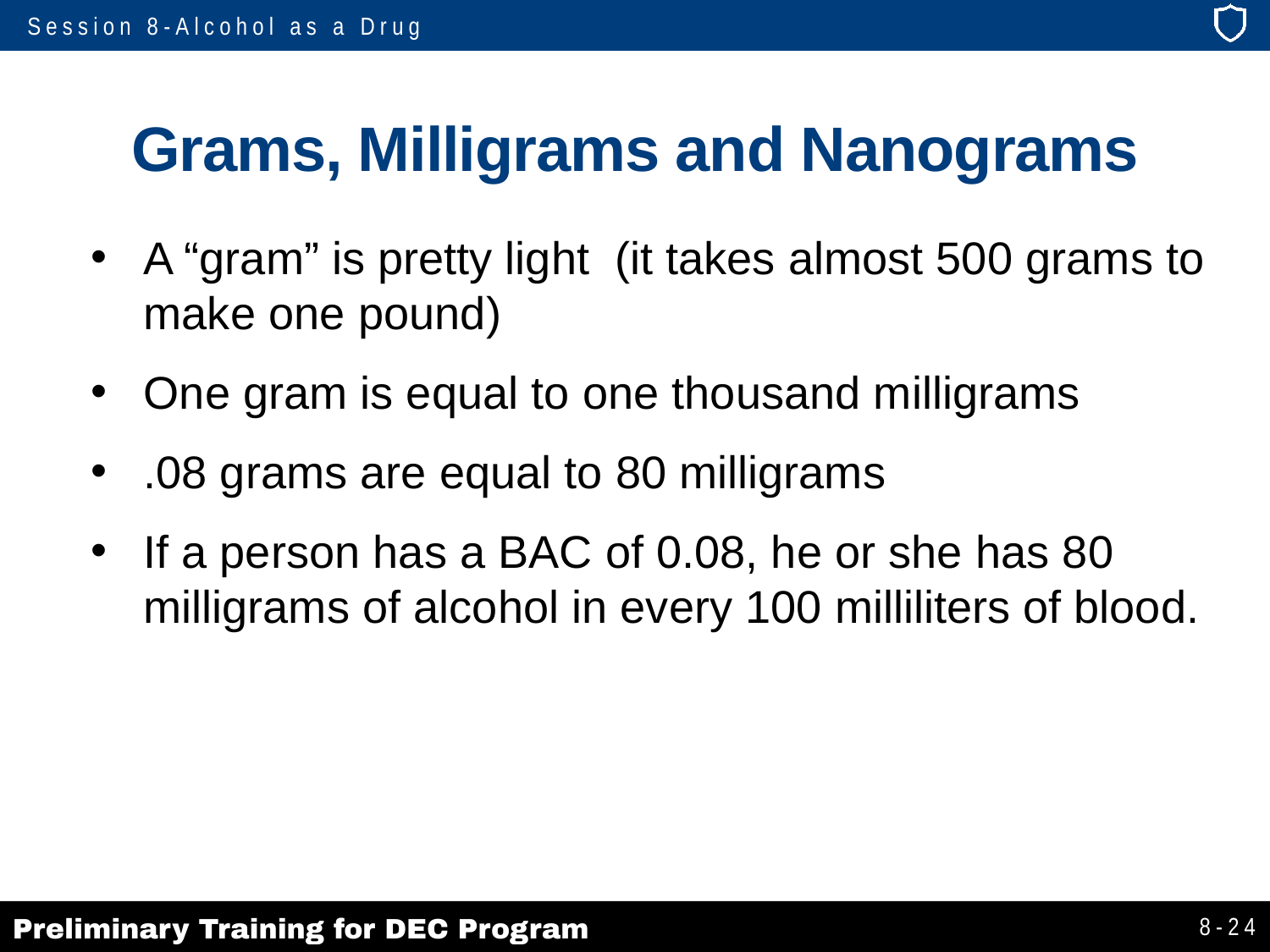

# Grams, Milligrams and Nanograms
A “gram” is pretty light  (it takes almost 500 grams to make one pound)
One gram is equal to one thousand milligrams
.08 grams are equal to 80 milligrams
If a person has a BAC of 0.08, he or she has 80 milligrams of alcohol in every 100 milliliters of blood.

8-24